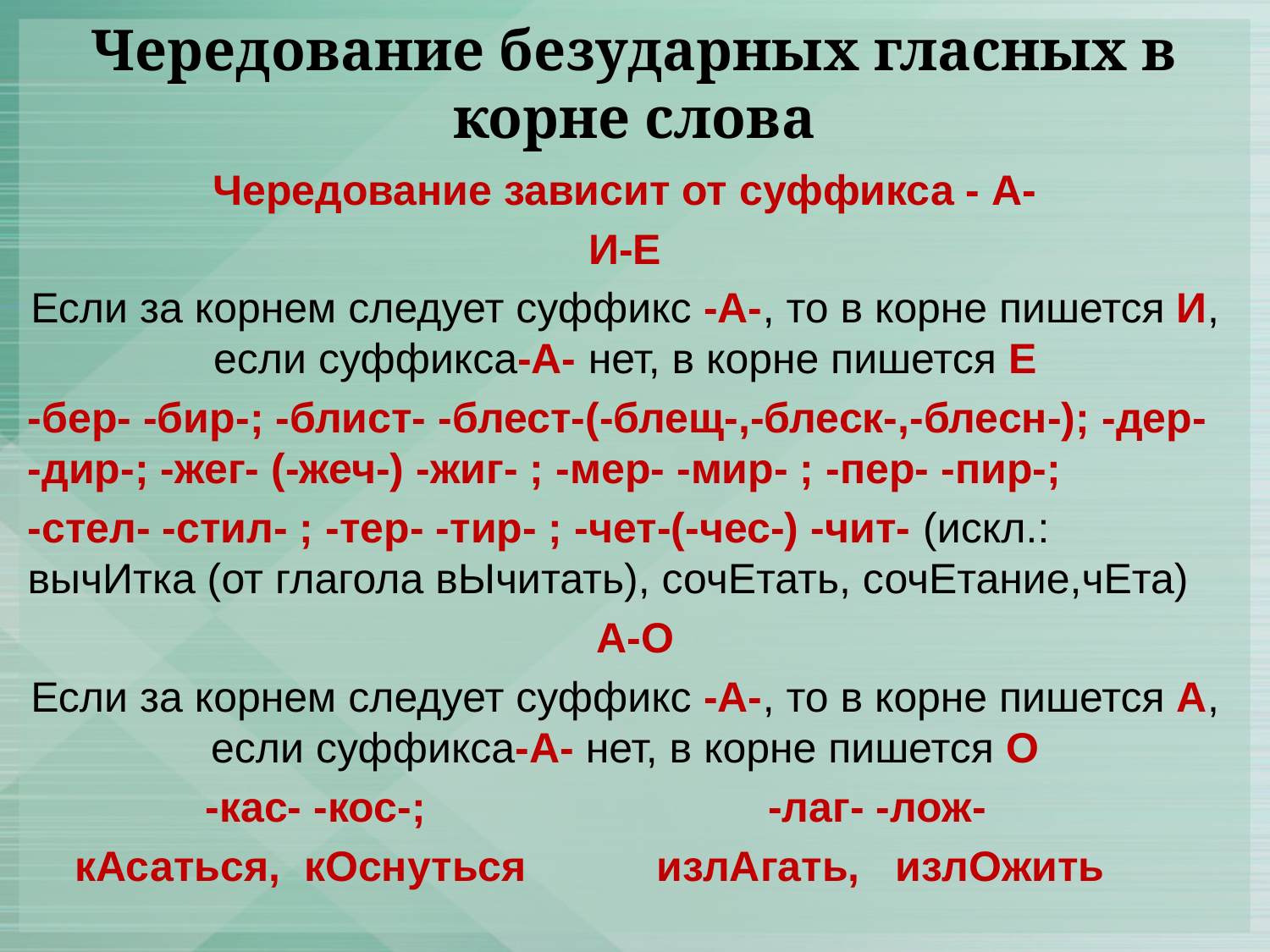

# Чередование безударных гласных в корне слова
Чередование зависит от суффикса - А-
И-Е
Если за корнем следует суффикс -А-, то в корне пишется И, если суффикса-А- нет, в корне пишется Е
-бер- -бир-; -блист- -блест-(-блещ-,-блеск-,-блесн-); -дер- -дир-; -жег- (-жеч-) -жиг- ; -мер- -мир- ; -пер- -пир-;
-стел- -стил- ; -тер- -тир- ; -чет-(-чес-) -чит- (искл.: вычИтка (от глагола вЫчитать), сочЕтать, сочЕтание,чЕта)
                                                А-О
Если за корнем следует суффикс -А-, то в корне пишется А, если суффикса-А- нет, в корне пишется О
               -кас- -кос-;                             -лаг- -лож-
    кАсаться,  кОснуться           излАгать,   излОжить